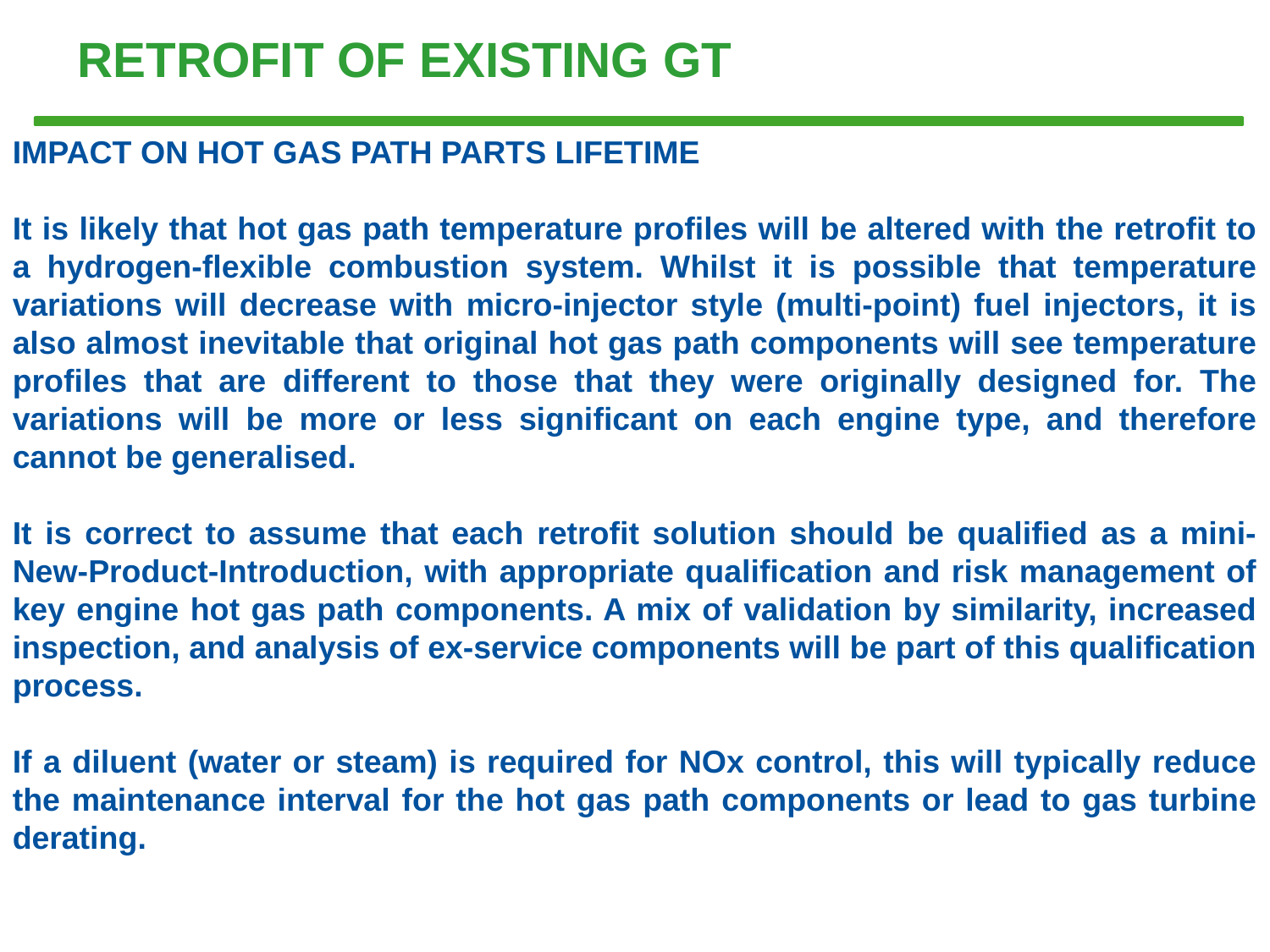

# RETROFIT OF EXISTING GT

IMPACT ON HOT GAS PATH PARTS LIFETIME

It is likely that hot gas path temperature profiles will be altered with the retrofit to a hydrogen-flexible combustion system. Whilst it is possible that temperature variations will decrease with micro-injector style (multi-point) fuel injectors, it is also almost inevitable that original hot gas path components will see temperature profiles that are different to those that they were originally designed for. The variations will be more or less significant on each engine type, and therefore cannot be generalised.

It is correct to assume that each retrofit solution should be qualified as a mini-New-Product-Introduction, with appropriate qualification and risk management of key engine hot gas path components. A mix of validation by similarity, increased inspection, and analysis of ex-service components will be part of this qualification process.

If a diluent (water or steam) is required for NOx control, this will typically reduce the maintenance interval for the hot gas path components or lead to gas turbine derating.
Tema V				                                                              Turbina de hidrógeno